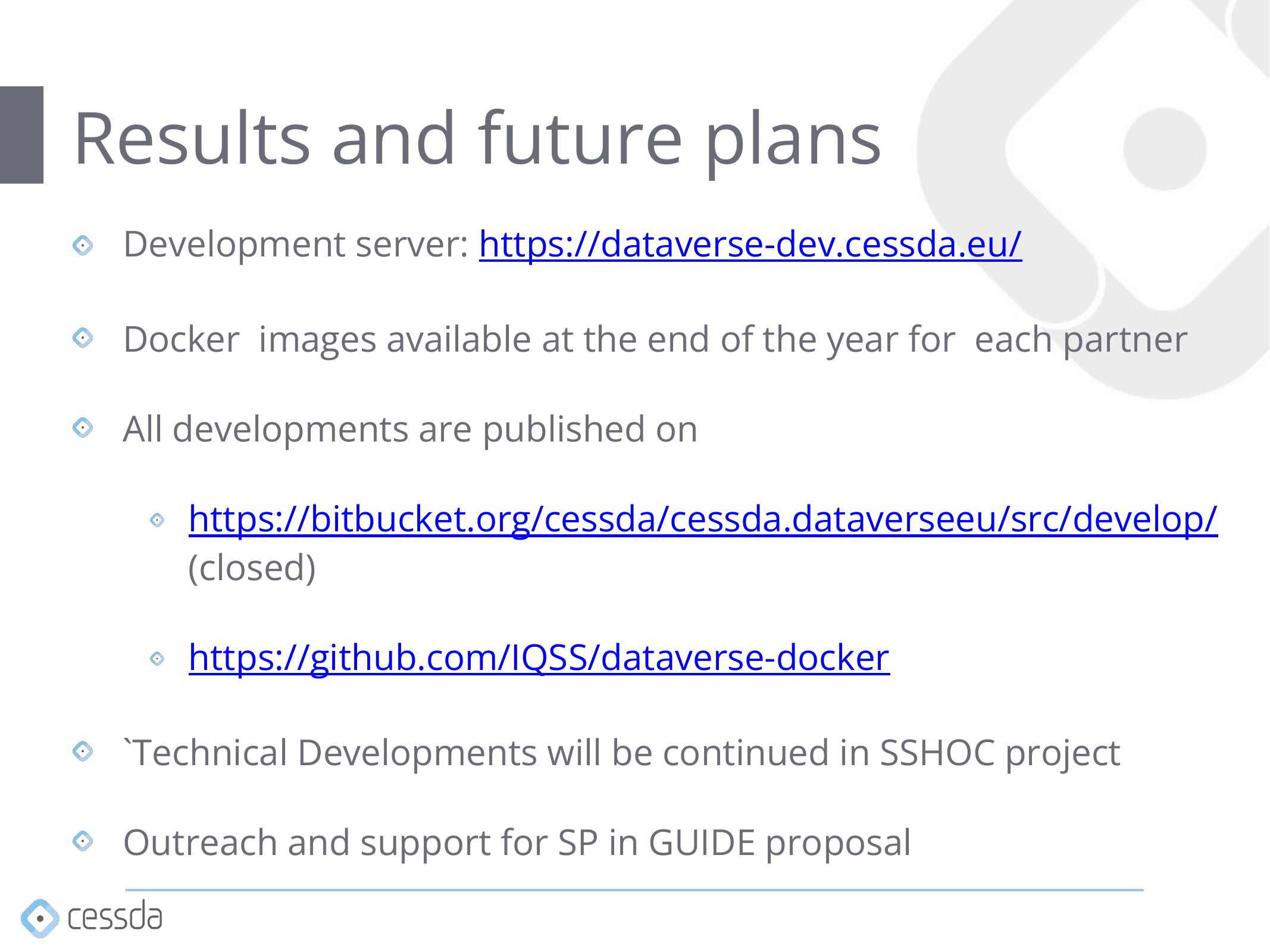

# Results and future plans
Development server: https://dataverse-dev.cessda.eu/
Docker  images available at the end of the year for  each partner
All developments are published on
https://bitbucket.org/cessda/cessda.dataverseeu/src/develop/ 
(closed)
https://github.com/IQSS/dataverse-docker
`Technical Developments will be continued in SSHOC project
Outreach and support for SP in GUIDE proposal